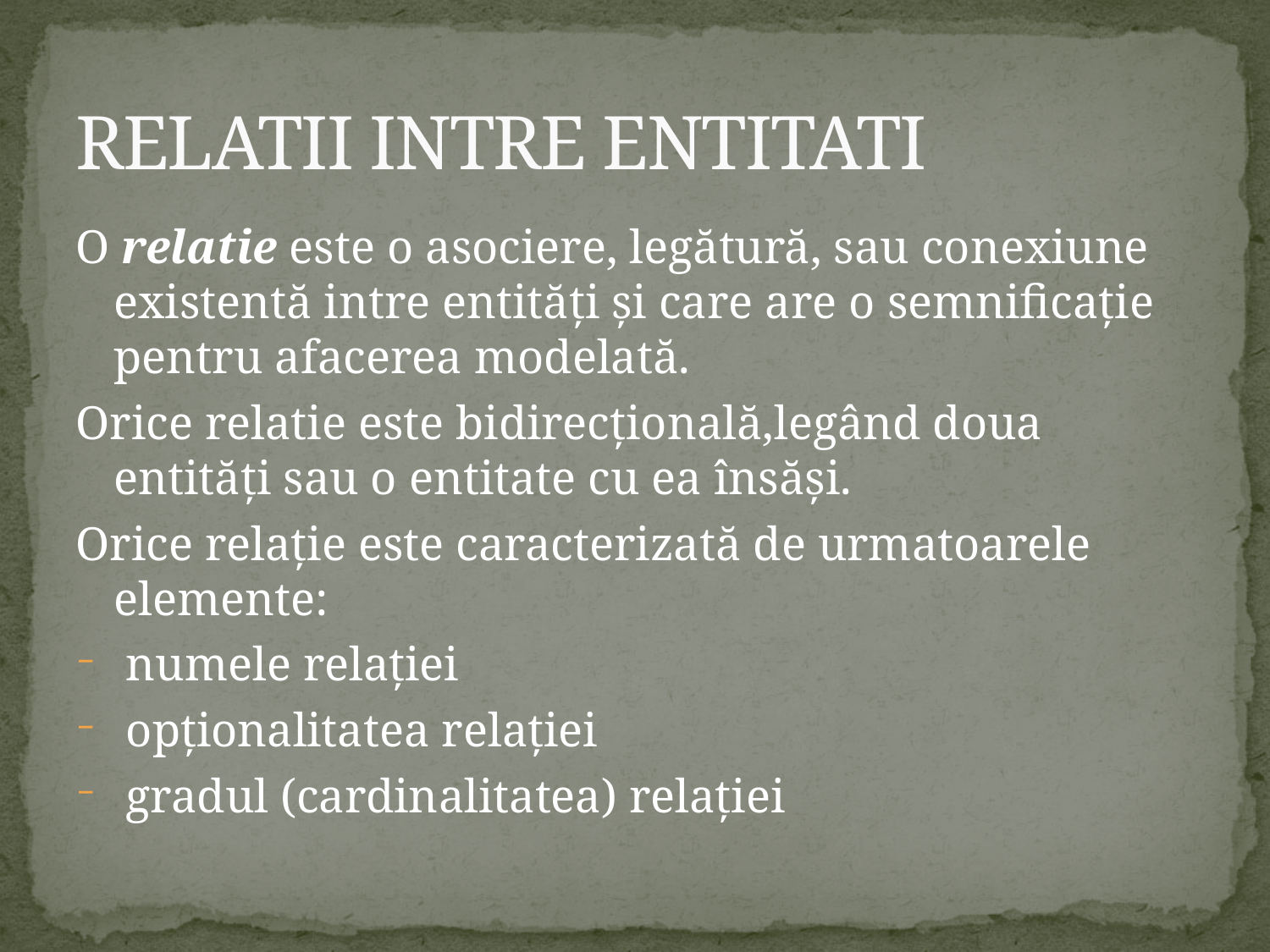

# RELATII INTRE ENTITATI
O relatie este o asociere, legătură, sau conexiune existentă intre entităţi şi care are o semnificaţie pentru afacerea modelată.
Orice relatie este bidirecţională,legând doua entităţi sau o entitate cu ea însăşi.
Orice relaţie este caracterizată de urmatoarele elemente:
 numele relaţiei
 opţionalitatea relaţiei
 gradul (cardinalitatea) relaţiei